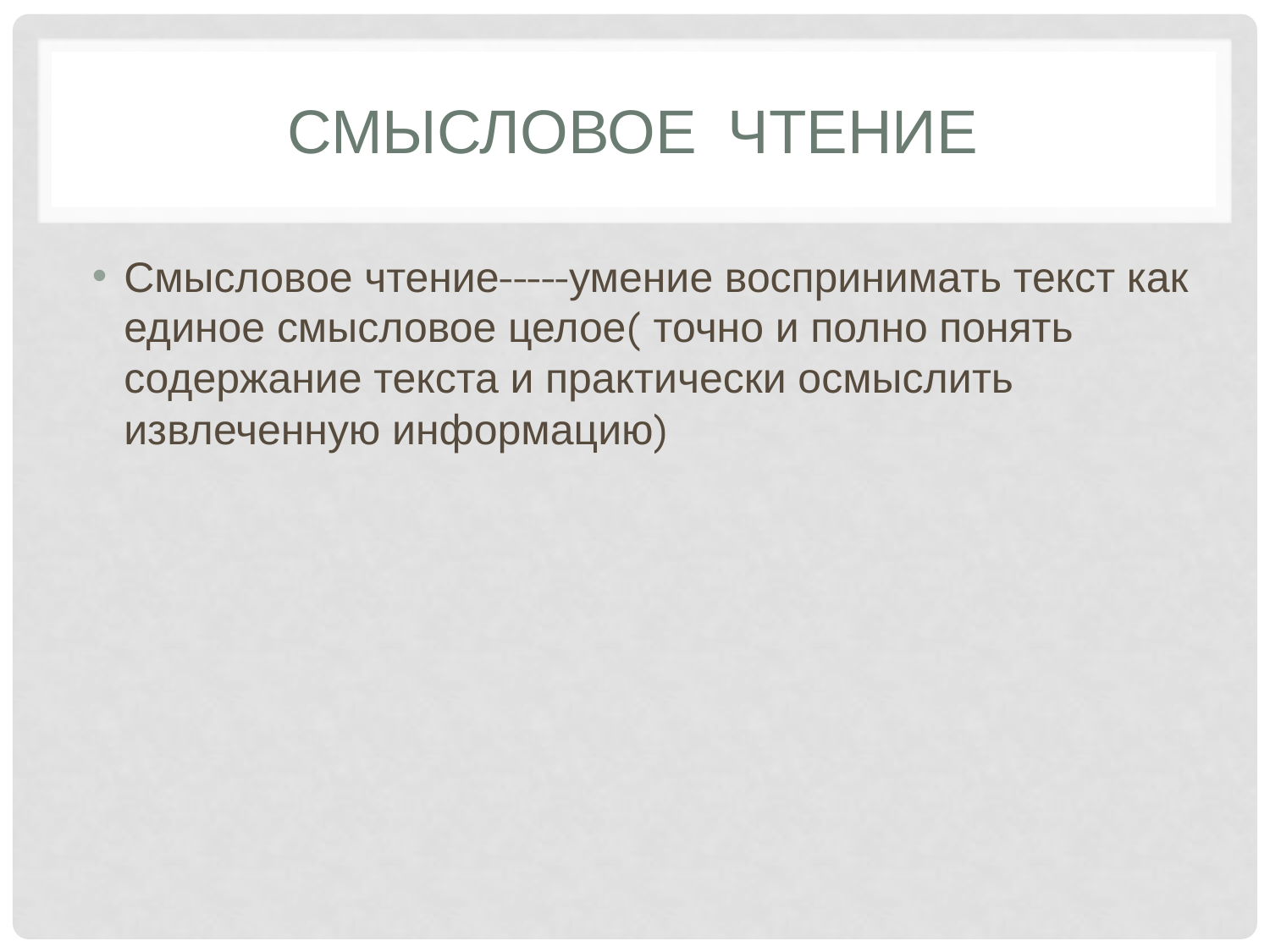

# Смысловое  чтение
Смысловое чтение-----умение воспринимать текст как единое смысловое целое( точно и полно понять содержание текста и практически осмыслить извлеченную информацию)